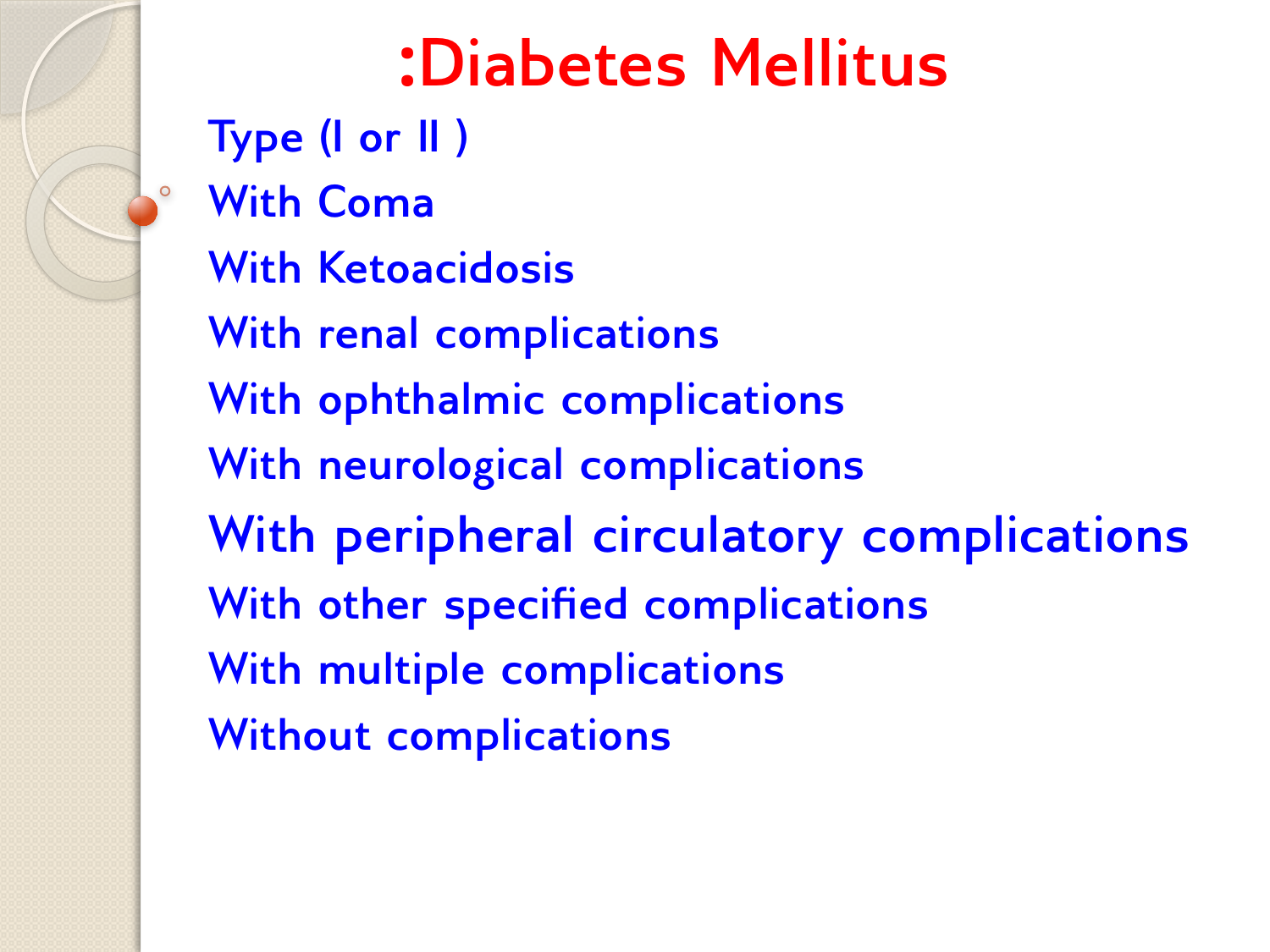

# Diabetes Mellitus:
Type (I or II )
With Coma
With Ketoacidosis
With renal complications
With ophthalmic complications
With neurological complications
With peripheral circulatory complications
With other specified complications
With multiple complications
Without complications